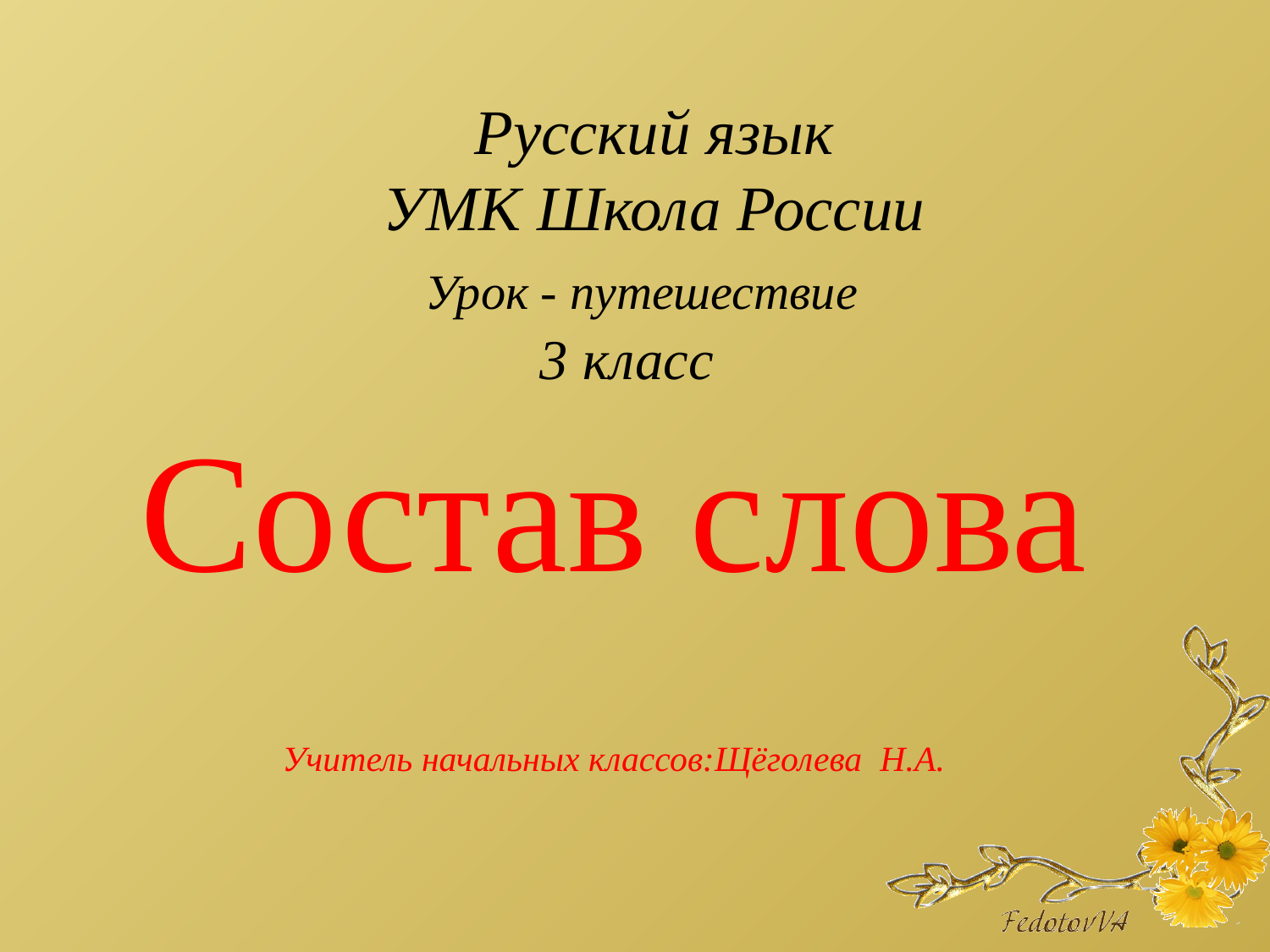

Русский язык
УМК Школа России
# Состав слова
Урок - путешествие
3 класс
Учитель начальных классов:Щёголева  Н.А.